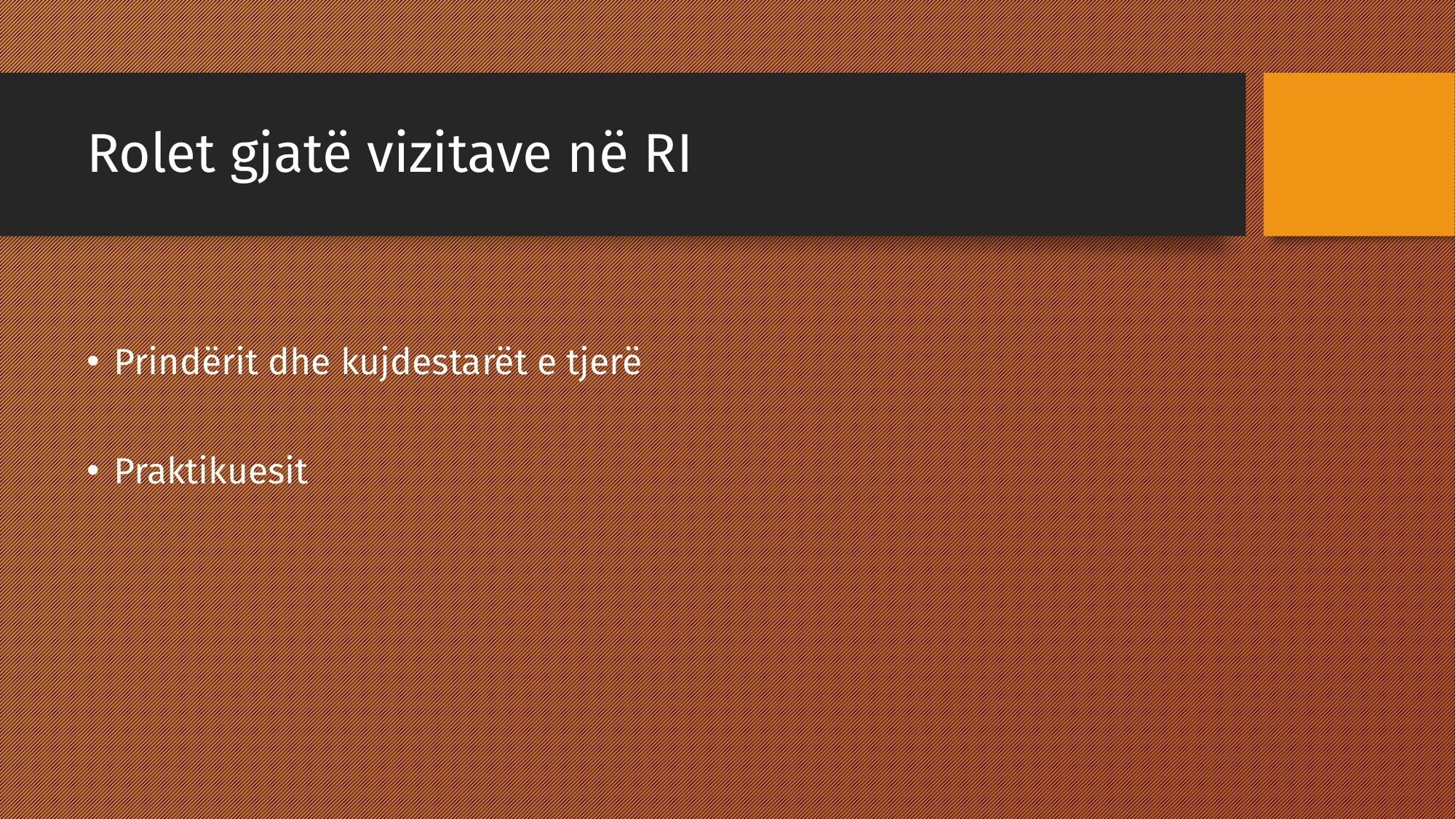

# Rolet gjatë vizitave në RI

Prindërit dhe kujdestarët e tjerë

Praktikuesit